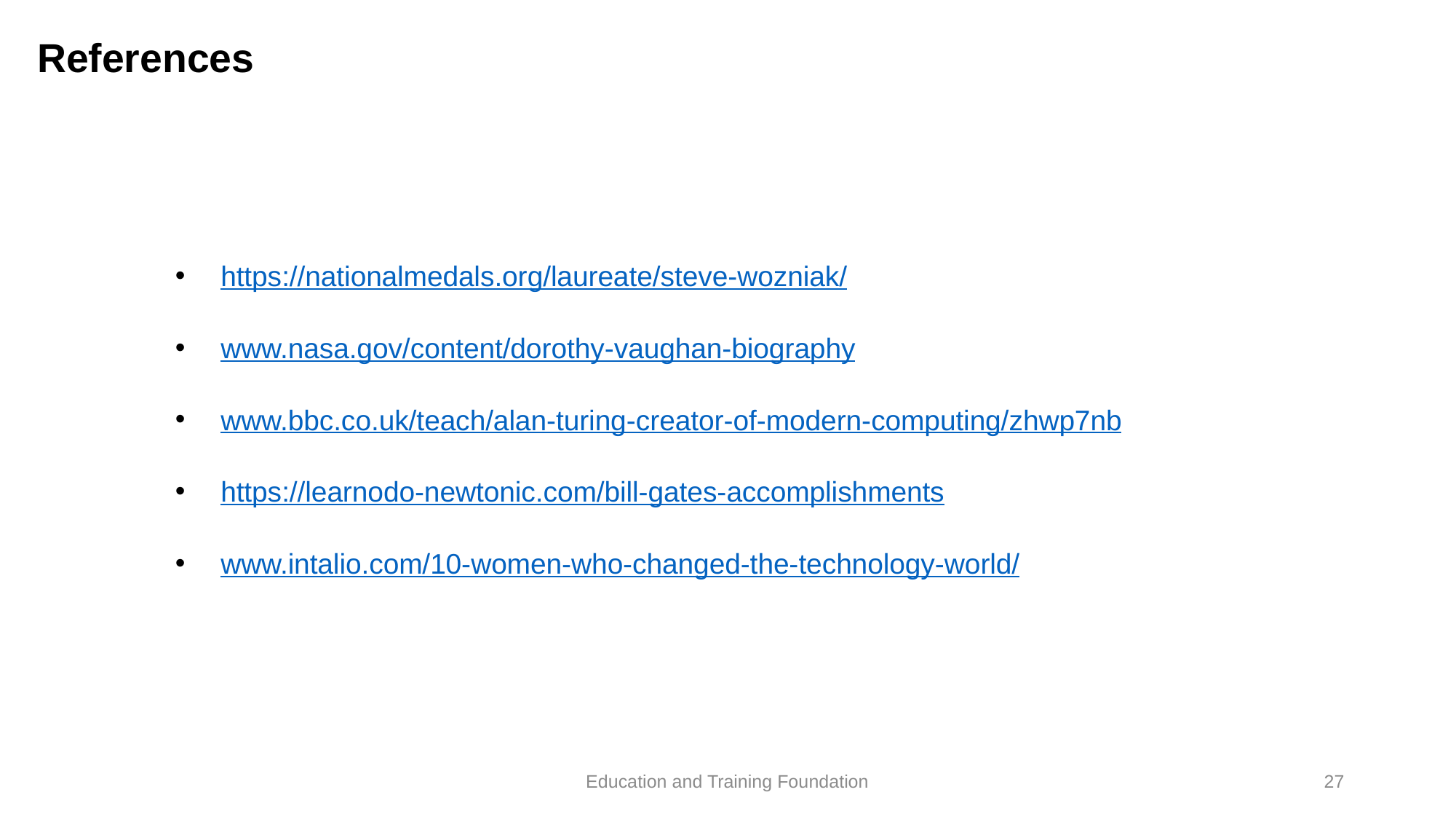

# References
https://nationalmedals.org/laureate/steve-wozniak/
www.nasa.gov/content/dorothy-vaughan-biography
www.bbc.co.uk/teach/alan-turing-creator-of-modern-computing/zhwp7nb
https://learnodo-newtonic.com/bill-gates-accomplishments
www.intalio.com/10-women-who-changed-the-technology-world/

Education and Training Foundation
27